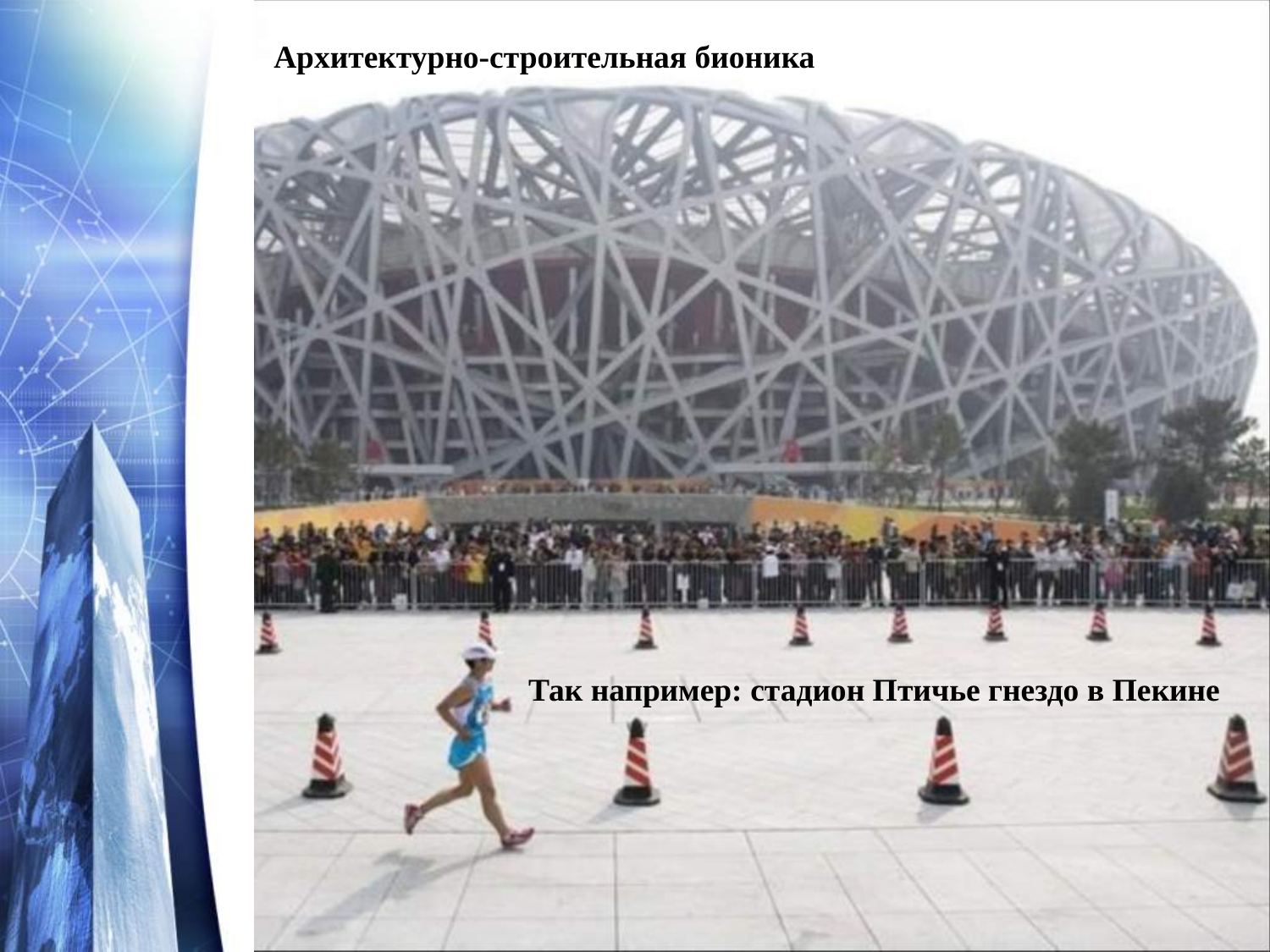

Архитектурно-строительная бионика

Так например: стадион Птичье гнездо в Пекине